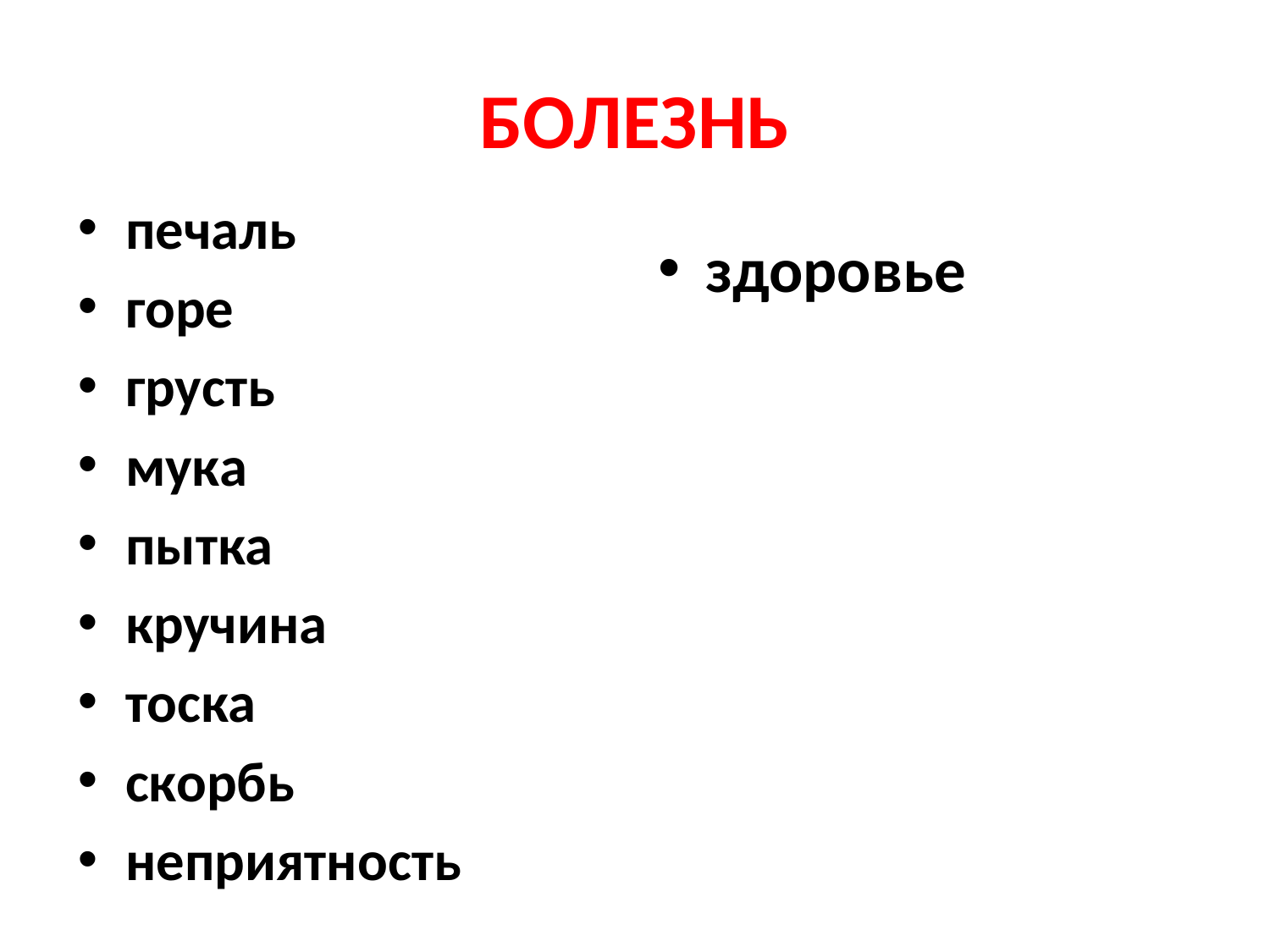

# БОЛЕЗНЬ
печаль
горе
грусть
мука
пытка
кручина
тоска
скорбь
неприятность
здоровье